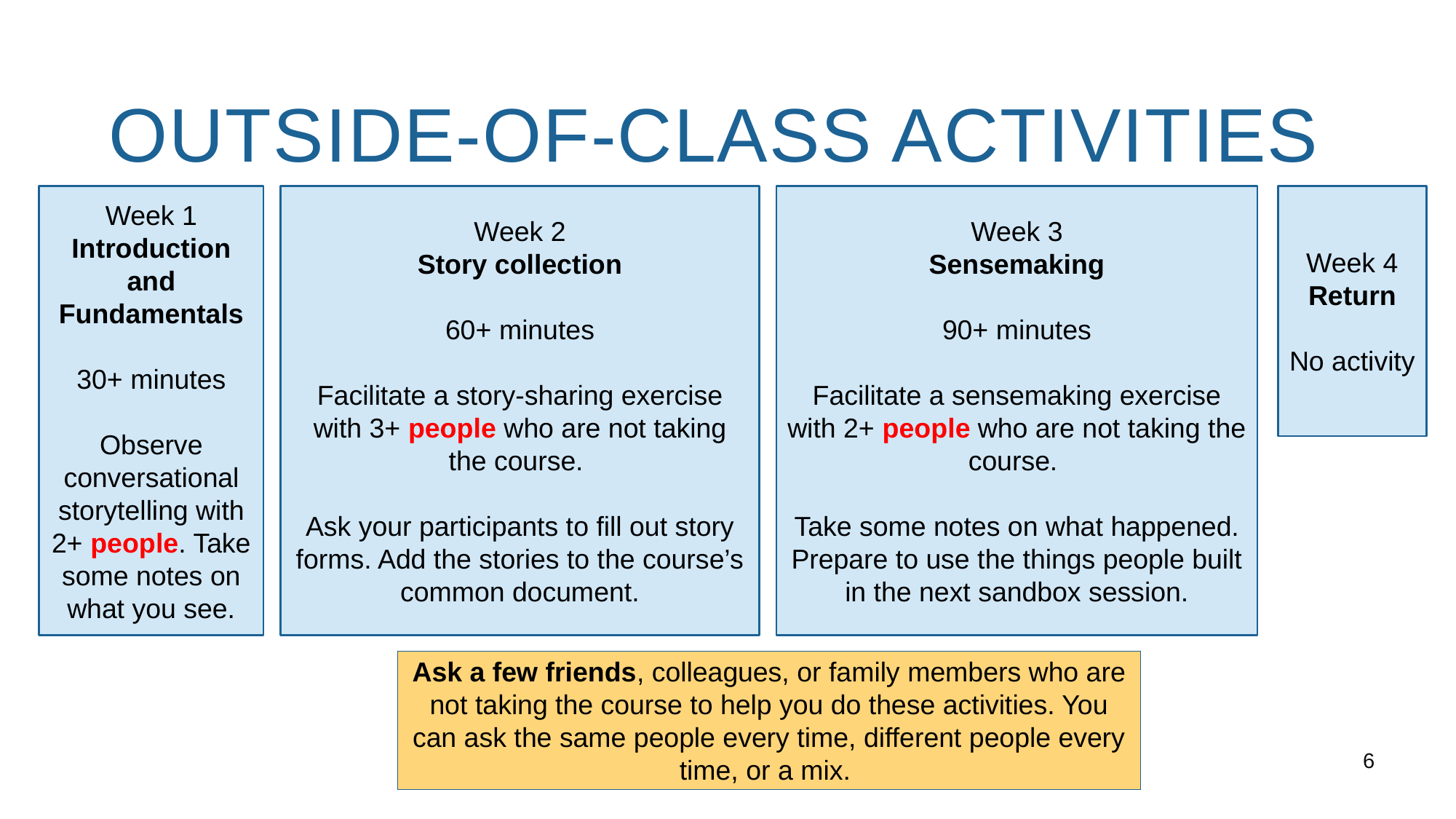

# outside-of-class activities
Week 3
Sensemaking

90+ minutes

Facilitate a sensemaking exercise with 2+ people who are not taking the course.

Take some notes on what happened. Prepare to use the things people built in the next sandbox session.
Week 4
Return

No activity
Week 1
Introduction and Fundamentals

30+ minutes

Observe conversational storytelling with 2+ people. Take some notes on what you see.
Week 2
Story collection

60+ minutes

Facilitate a story-sharing exercise with 3+ people who are not taking the course.

Ask your participants to fill out story forms. Add the stories to the course’s common document.
Ask a few friends, colleagues, or family members who are not taking the course to help you do these activities. You can ask the same people every time, different people every time, or a mix.
6